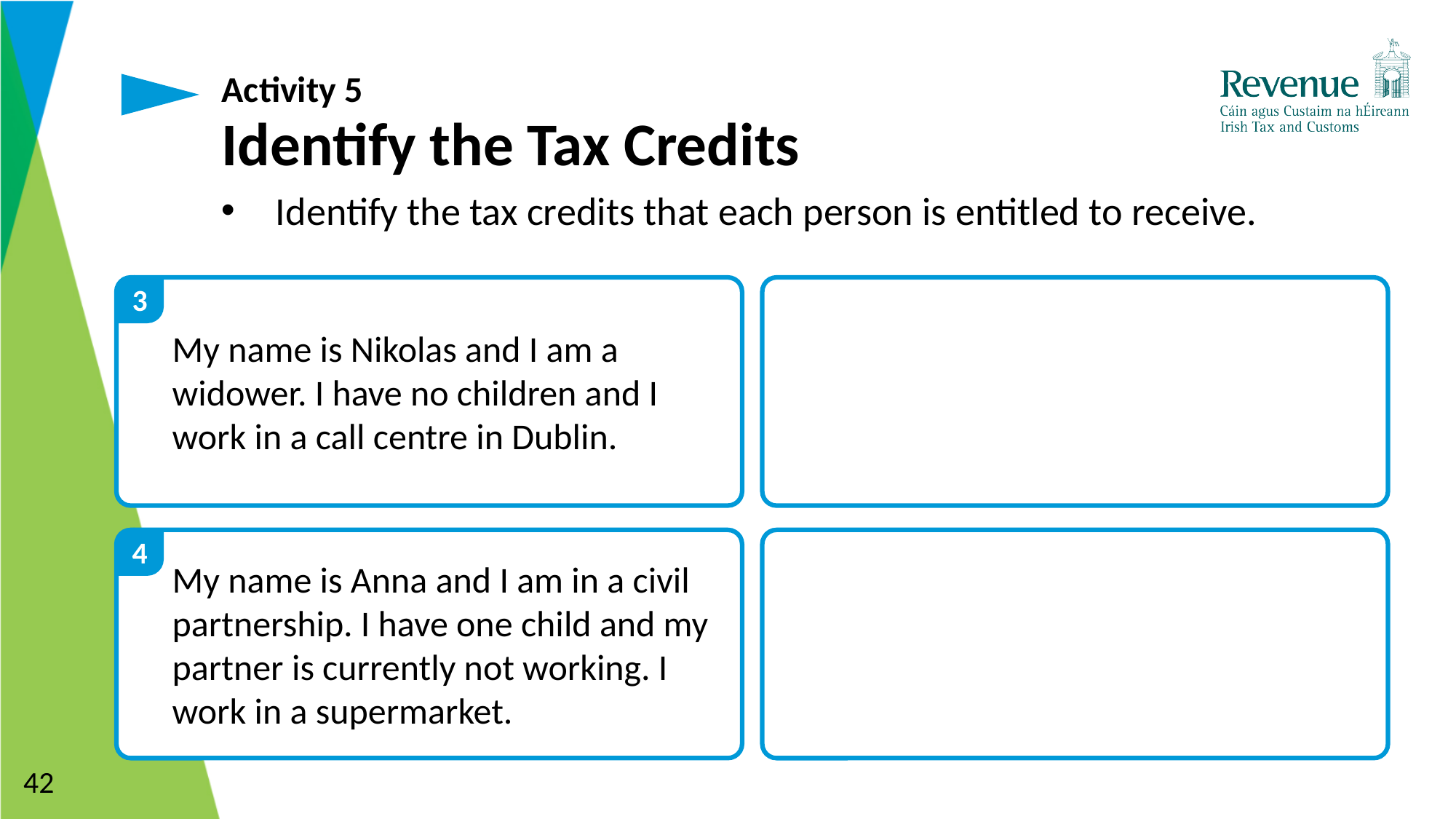

# Identify the Tax Credits 2
Activity 5
Identify the Tax Credits
Identify the tax credits that each person is entitled to receive.
3
My name is Nikolas and I am a widower. I have no children and I work in a call centre in Dublin.

4
My name is Anna and I am in a civil partnership. I have one child and my partner is currently not working. I work in a supermarket.

42